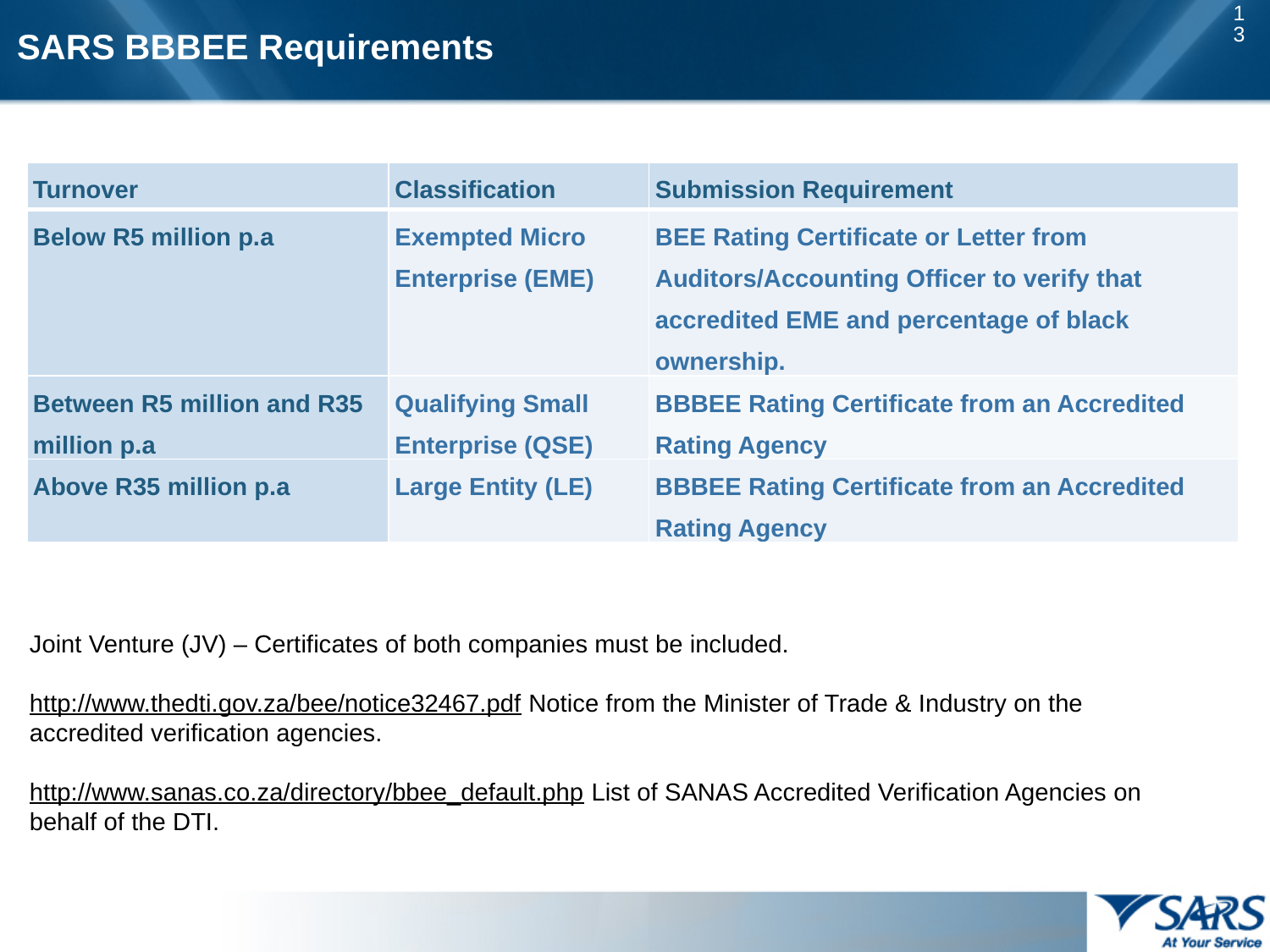

13
# SARS BBBEE Requirements
| Turnover | Classification | Submission Requirement |
| --- | --- | --- |
| Below R5 million p.a | Exempted Micro Enterprise (EME) | BEE Rating Certificate or Letter from Auditors/Accounting Officer to verify that accredited EME and percentage of black ownership. |
| Between R5 million and R35 million p.a | Qualifying Small Enterprise (QSE) | BBBEE Rating Certificate from an Accredited Rating Agency |
| Above R35 million p.a | Large Entity (LE) | BBBEE Rating Certificate from an Accredited Rating Agency |
Joint Venture (JV) – Certificates of both companies must be included.

http://www.thedti.gov.za/bee/notice32467.pdf Notice from the Minister of Trade & Industry on the accredited verification agencies.

http://www.sanas.co.za/directory/bbee_default.php List of SANAS Accredited Verification Agencies on behalf of the DTI.